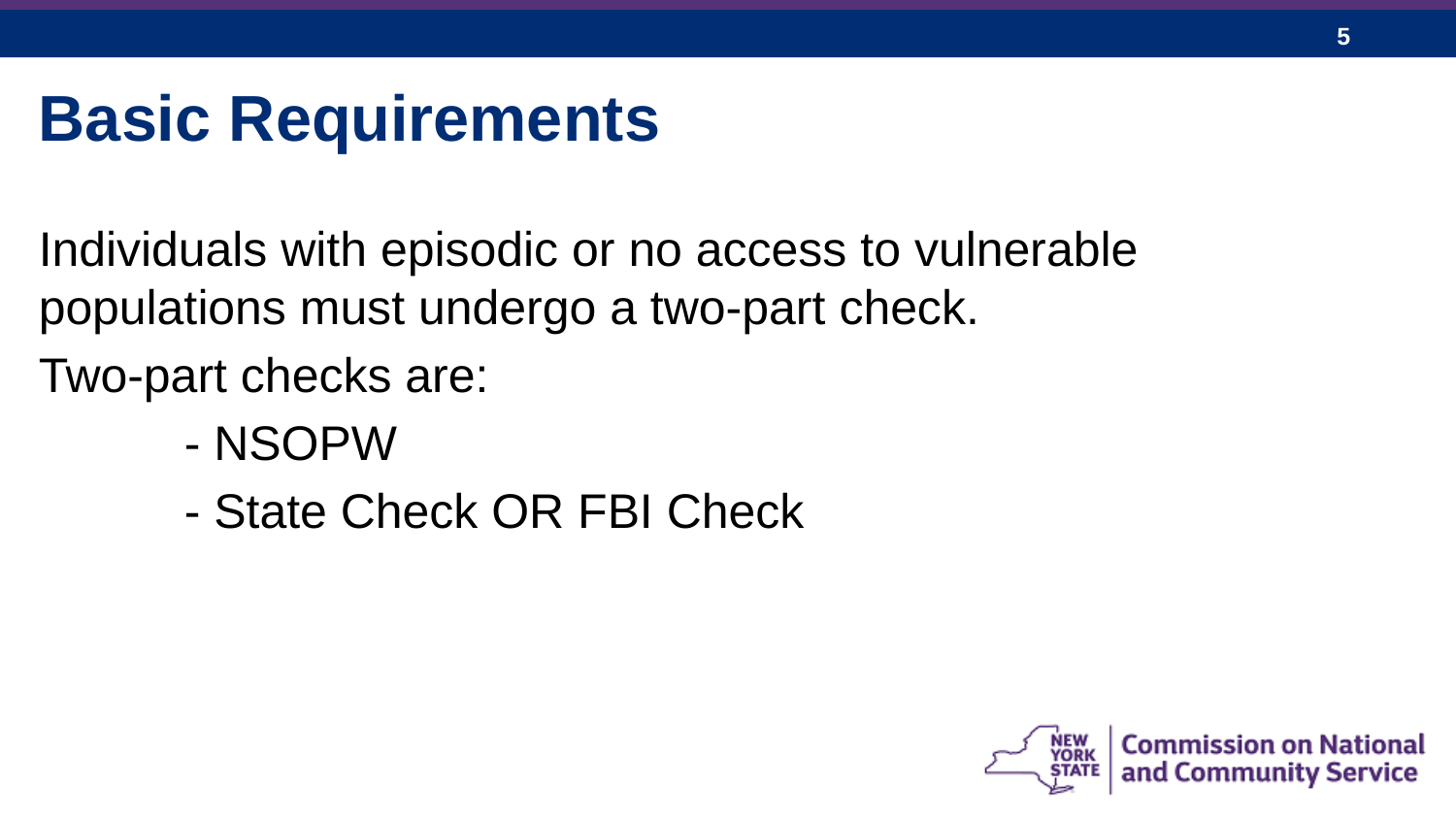

Basic Requirements
Individuals with episodic or no access to vulnerable populations must undergo a two-part check.
Two-part checks are:
	- NSOPW
	- State Check OR FBI Check